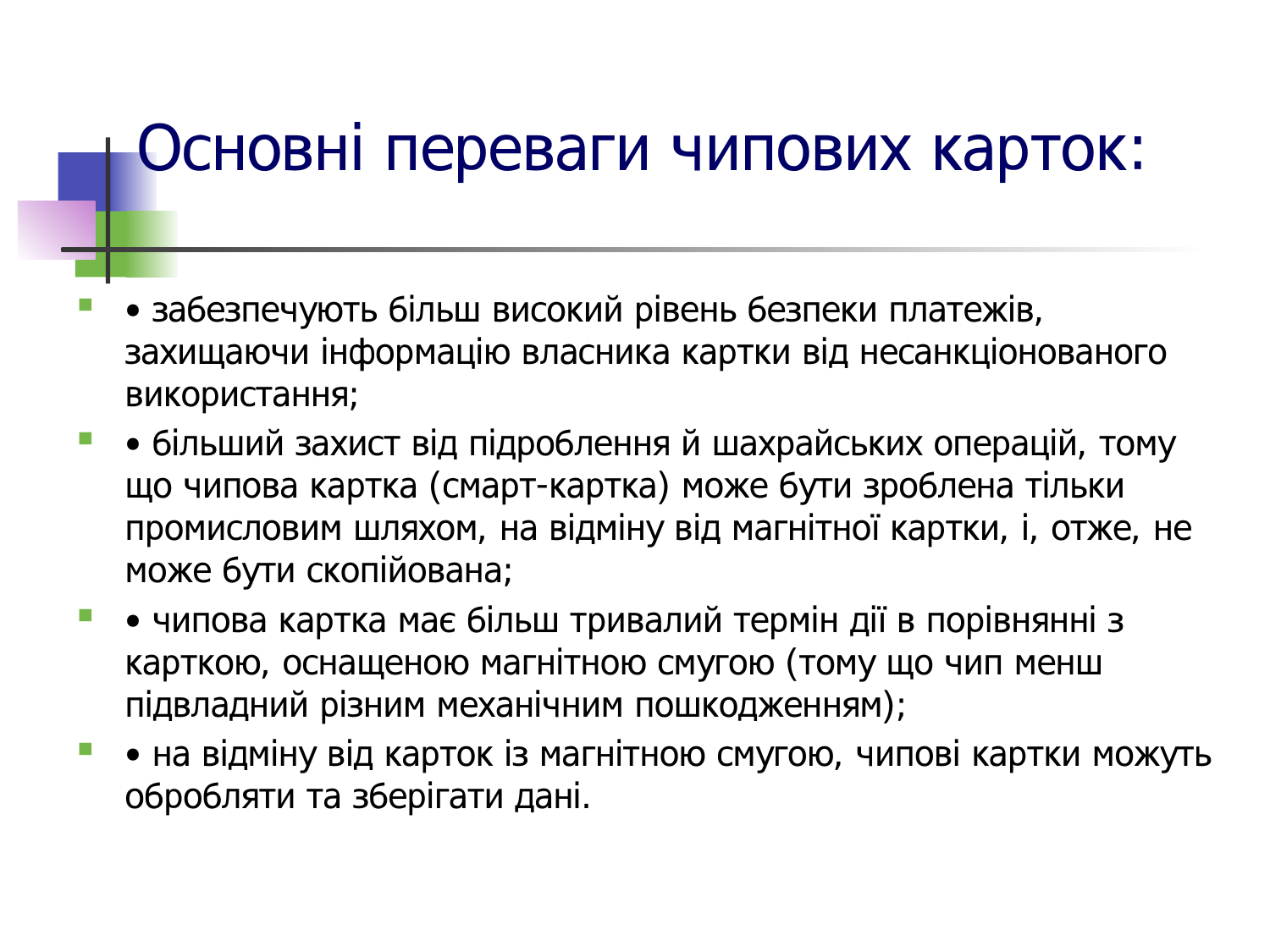

# Основні переваги чипових карток:
• забезпечують більш високий рівень безпеки платежів, захищаючи інформацію власника картки від несанкціонованого використання;
• більший захист від підроблення й шахрайських операцій, тому що чипова картка (смарт-картка) може бути зроблена тільки промисловим шляхом, на відміну від магнітної картки, і, отже, не може бути скопійована;
• чипова картка має більш тривалий термін дії в порівнянні з карткою, оснащеною магнітною смугою (тому що чип менш підвладний різним механічним пошкодженням);
• на відміну від карток із магнітною смугою, чипові картки можуть обробляти та зберігати дані.